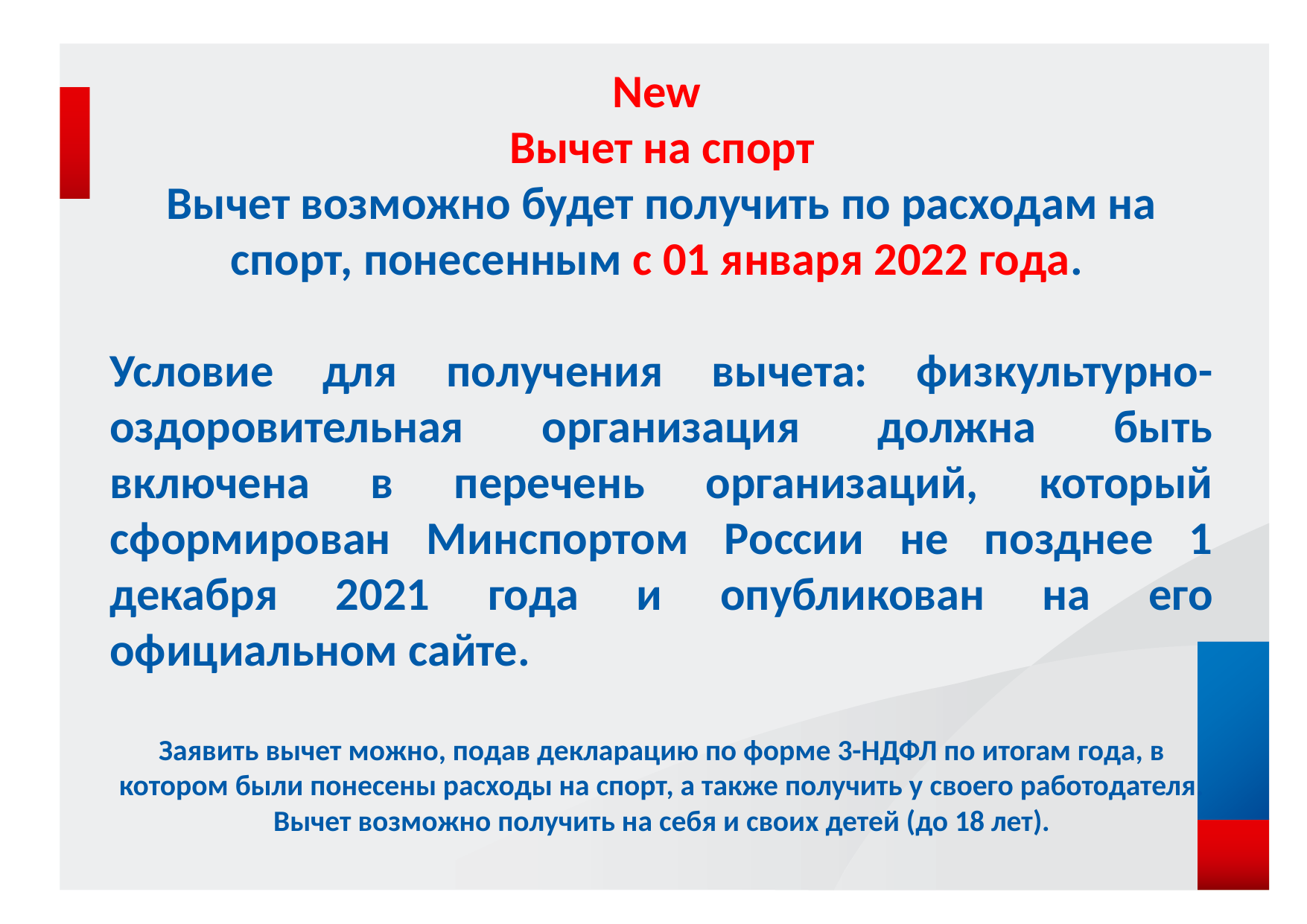

New
Вычет на спорт
Вычет возможно будет получить по расходам на спорт, понесенным с 01 января 2022 года.

Условие для получения вычета: физкультурно-оздоровительная организация должна быть включена в перечень организаций, который сформирован Минспортом России не позднее 1 декабря 2021 года и опубликован на его официальном сайте.

Заявить вычет можно, подав декларацию по форме 3-НДФЛ по итогам года, в котором были понесены расходы на спорт, а также получить у своего работодателя. Вычет возможно получить на себя и своих детей (до 18 лет).